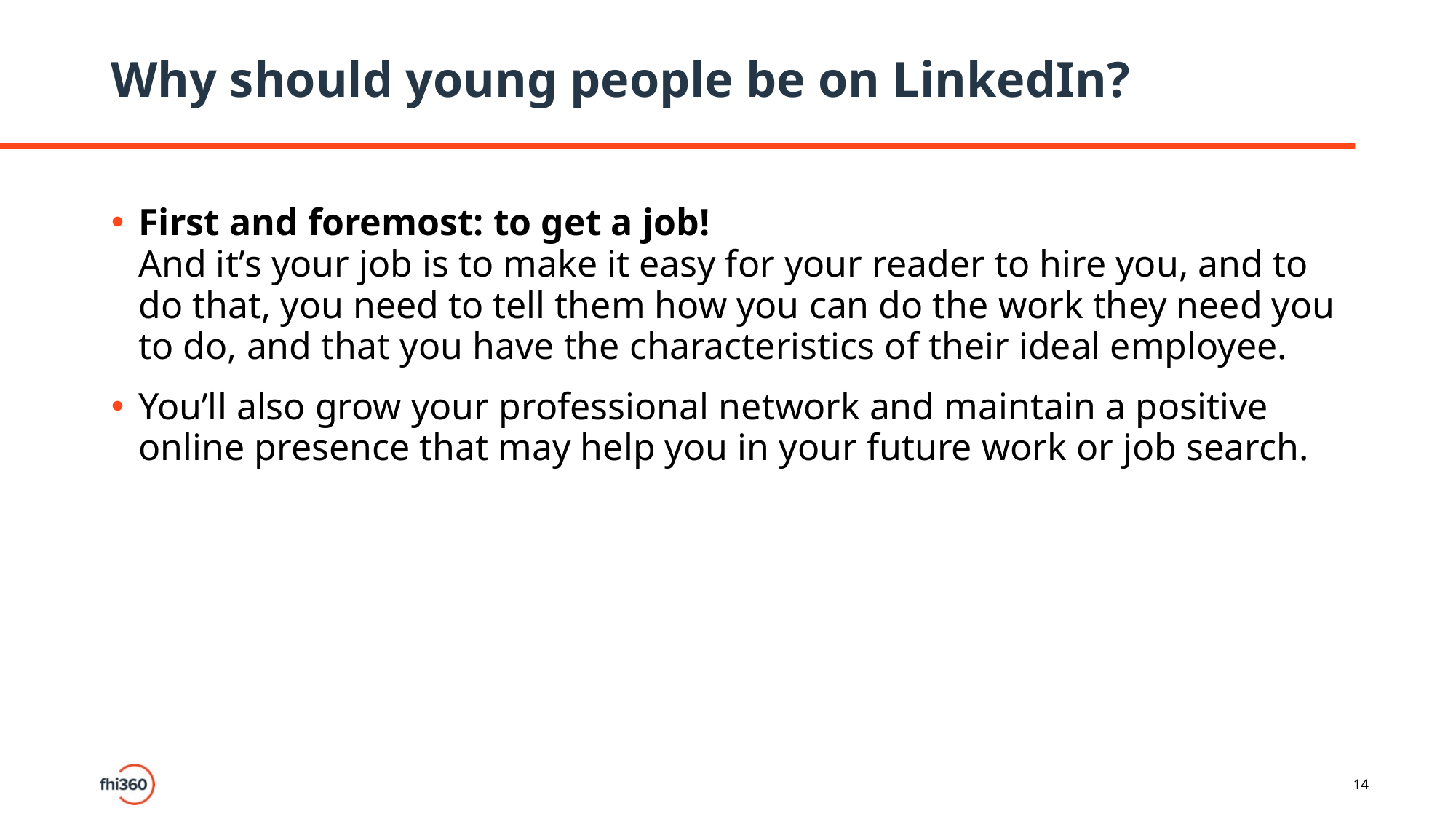

# Why should young people be on LinkedIn?
First and foremost: to get a job!
And it’s your job is to make it easy for your reader to hire you, and to do that, you need to tell them how you can do the work they need you to do, and that you have the characteristics of their ideal employee.
You’ll also grow your professional network and maintain a positive online presence that may help you in your future work or job search.